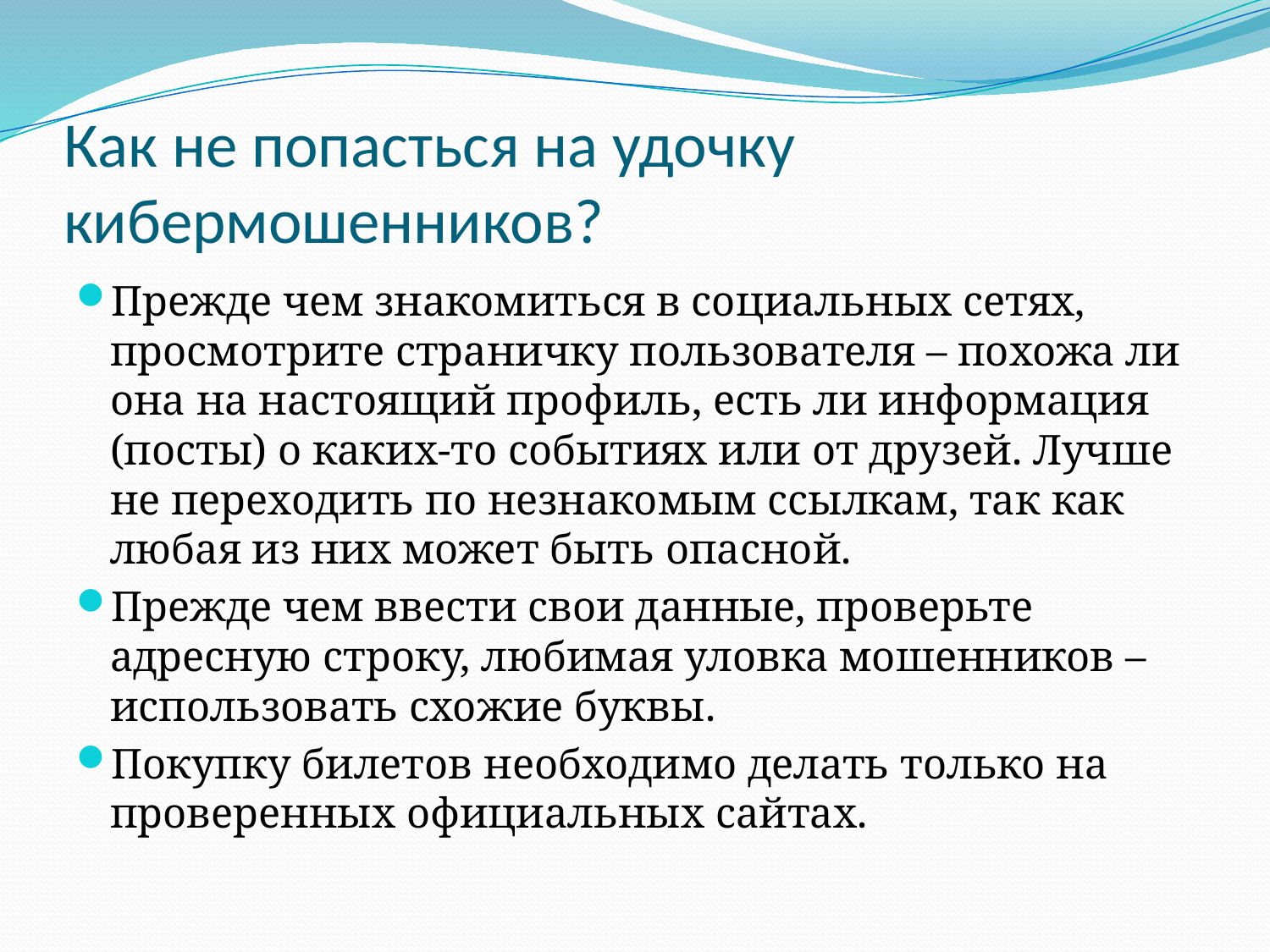

# Как не попасться на удочку кибермошенников?
Прежде чем знакомиться в социальных сетях, просмотрите страничку пользователя – похожа ли она на настоящий профиль, есть ли информация (посты) о каких-то событиях или от друзей. Лучше не переходить по незнакомым ссылкам, так как любая из них может быть опасной.
Прежде чем ввести свои данные, проверьте адресную строку, любимая уловка мошенников – использовать схожие буквы.
Покупку билетов необходимо делать только на проверенных официальных сайтах.